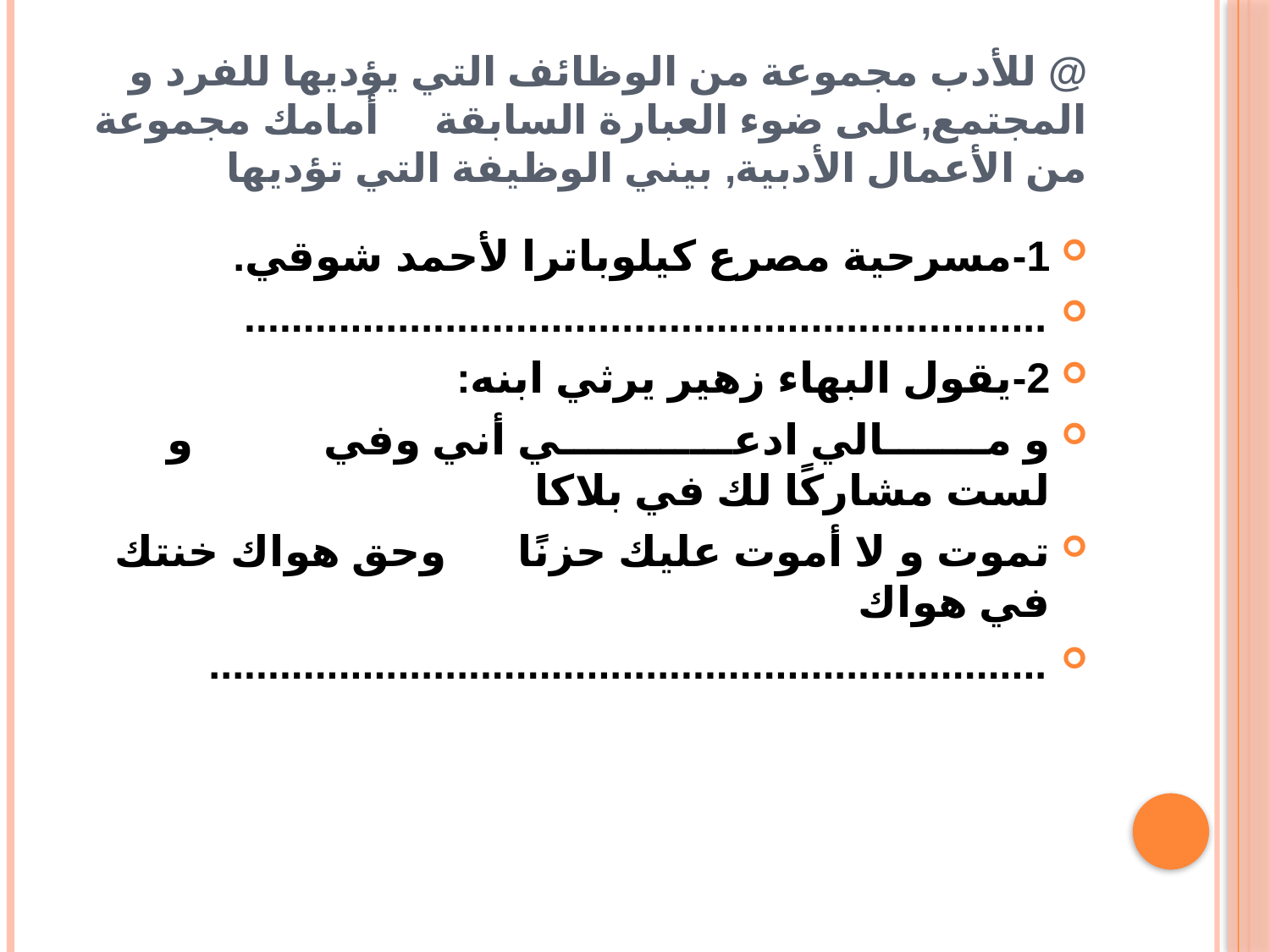

# @ للأدب مجموعة من الوظائف التي يؤديها للفرد و المجتمع,على ضوء العبارة السابقة     أمامك مجموعة من الأعمال الأدبية, بيني الوظيفة التي تؤديها
1-مسرحية مصرع كيلوباترا لأحمد شوقي.
....................................................................
2-يقول البهاء زهير يرثي ابنه:
و مـــــــالي ادعــــــــــــي أني وفي           و لست مشاركًا لك في بلاكا
تموت و لا أموت عليك حزنًا      وحق هواك خنتك في هواك
.......................................................................